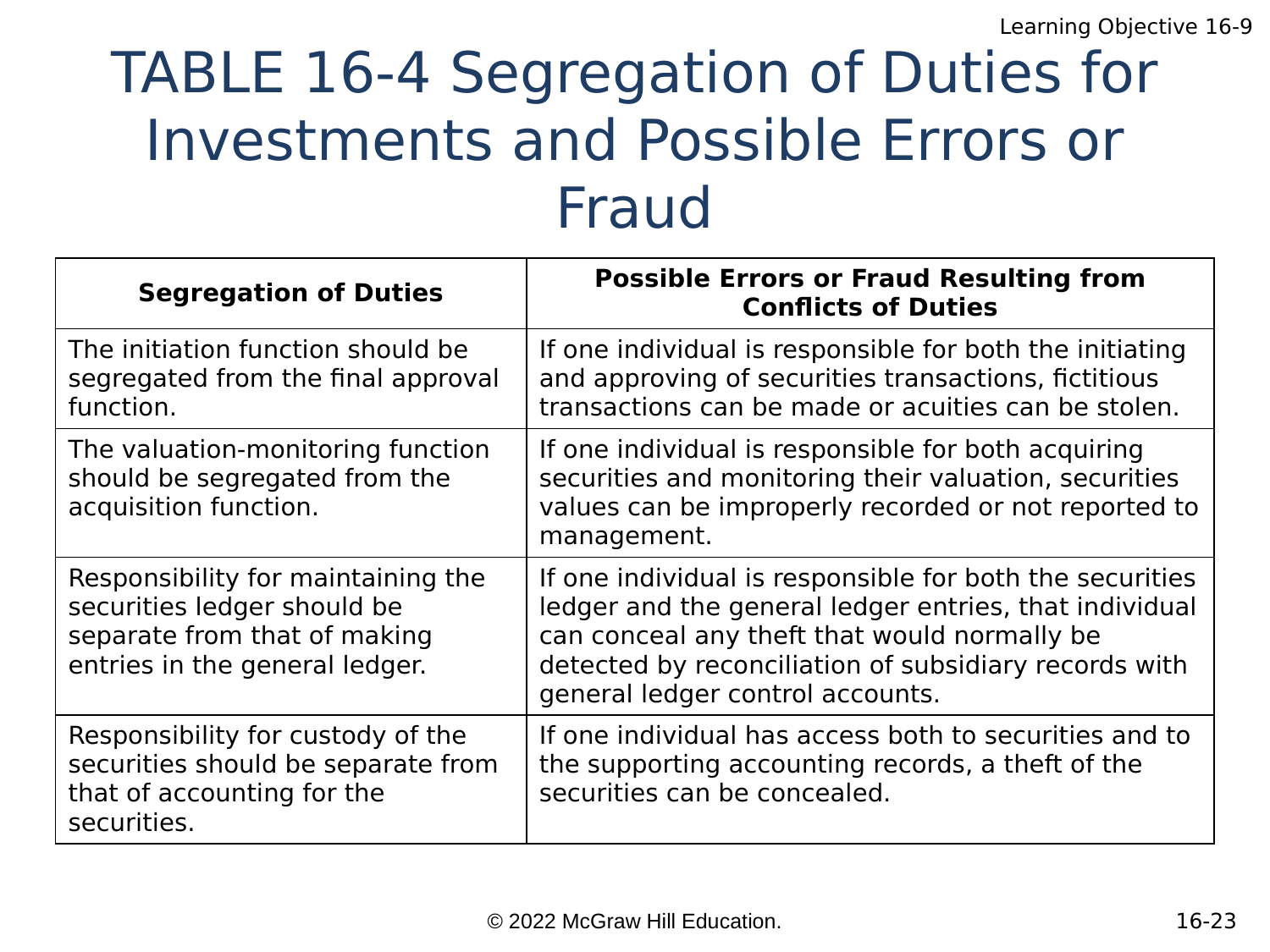

Learning Objective 16-9
# TABLE 16-4 Segregation of Duties for Investments and Possible Errors or Fraud
| Segregation of Duties | Possible Errors or Fraud Resulting from Conflicts of Duties |
| --- | --- |
| The initiation function should be segregated from the final approval function. | If one individual is responsible for both the initiating and approving of securities transactions, fictitious transactions can be made or acuities can be stolen. |
| The valuation-monitoring function should be segregated from the acquisition function. | If one individual is responsible for both acquiring securities and monitoring their valuation, securities values can be improperly recorded or not reported to management. |
| Responsibility for maintaining the securities ledger should be separate from that of making entries in the general ledger. | If one individual is responsible for both the securities ledger and the general ledger entries, that individual can conceal any theft that would normally be detected by reconciliation of subsidiary records with general ledger control accounts. |
| Responsibility for custody of the securities should be separate from that of accounting for the securities. | If one individual has access both to securities and to the supporting accounting records, a theft of the securities can be concealed. |